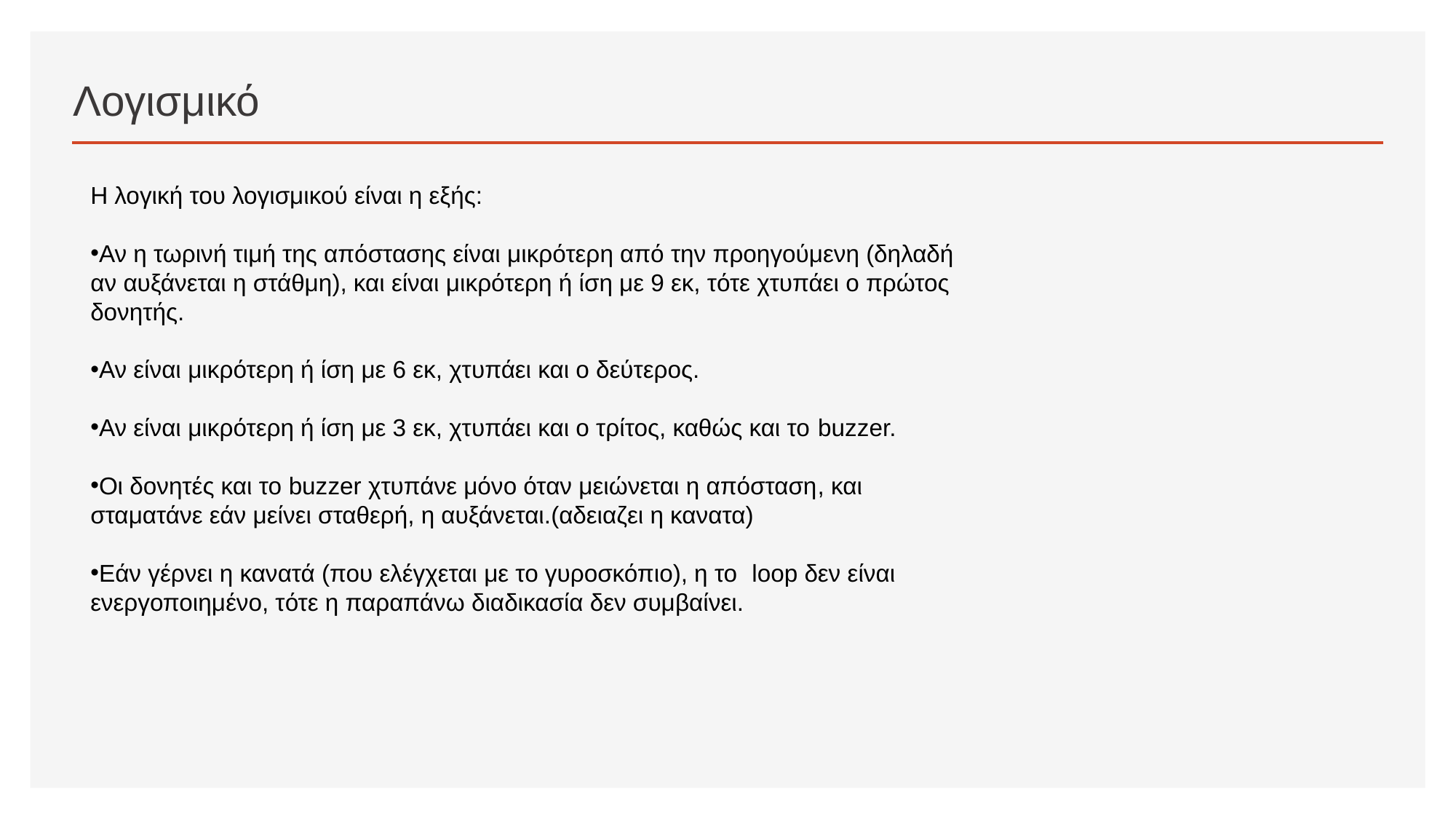

# Λογισμικό
Η λογική του λογισμικού είναι η εξής:

Αν η τωρινή τιμή της απόστασης είναι μικρότερη από την προηγούμενη (δηλαδή αν αυξάνεται η στάθμη), και είναι μικρότερη ή ίση με 9 εκ, τότε χτυπάει ο πρώτος δονητής.

Αν είναι μικρότερη ή ίση με 6 εκ, χτυπάει και ο δεύτερος.

Αν είναι μικρότερη ή ίση με 3 εκ, χτυπάει και ο τρίτος, καθώς και το buzzer.

Οι δονητές και το buzzer χτυπάνε μόνο όταν μειώνεται η απόσταση, και σταματάνε εάν μείνει σταθερή, η αυξάνεται.(αδειαζει η κανατα)

Εάν γέρνει η κανατά (που ελέγχεται με το γυροσκόπιο), η το  loop δεν είναι ενεργοποιημένο, τότε η παραπάνω διαδικασία δεν συμβαίνει.